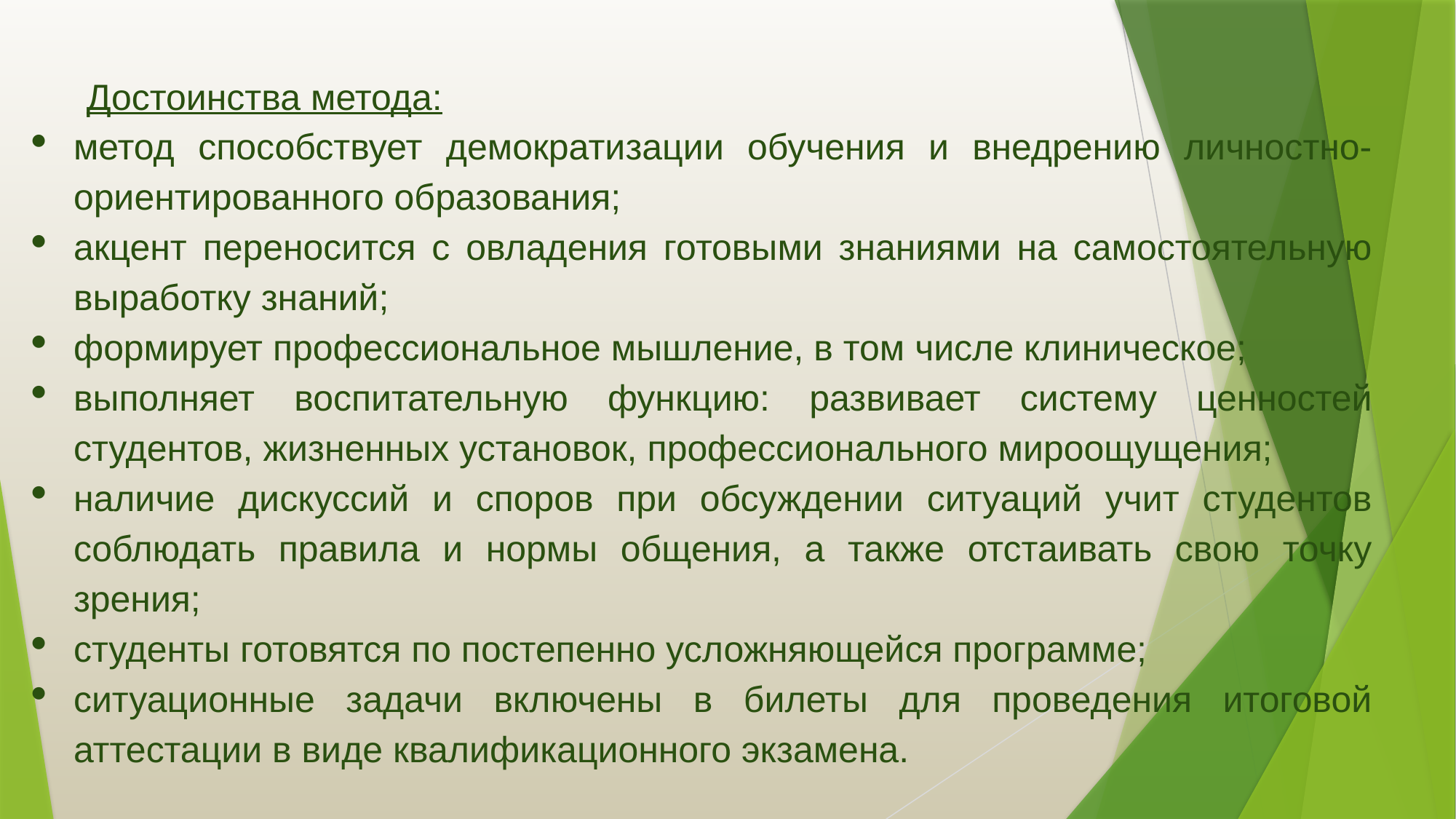

Достоинства метода:
метод способствует демократизации обучения и внедрению личностно-ориентированного образования;
акцент переносится с овладения готовыми знаниями на самостоятельную выработку знаний;
формирует профессиональное мышление, в том числе клиническое;
выполняет воспитательную функцию: развивает систему ценностей студентов, жизненных установок, профессионального мироощущения;
наличие дискуссий и споров при обсуждении ситуаций учит студентов соблюдать правила и нормы общения, а также отстаивать свою точку зрения;
студенты готовятся по постепенно усложняющейся программе;
ситуационные задачи включены в билеты для проведения итоговой аттестации в виде квалификационного экзамена.